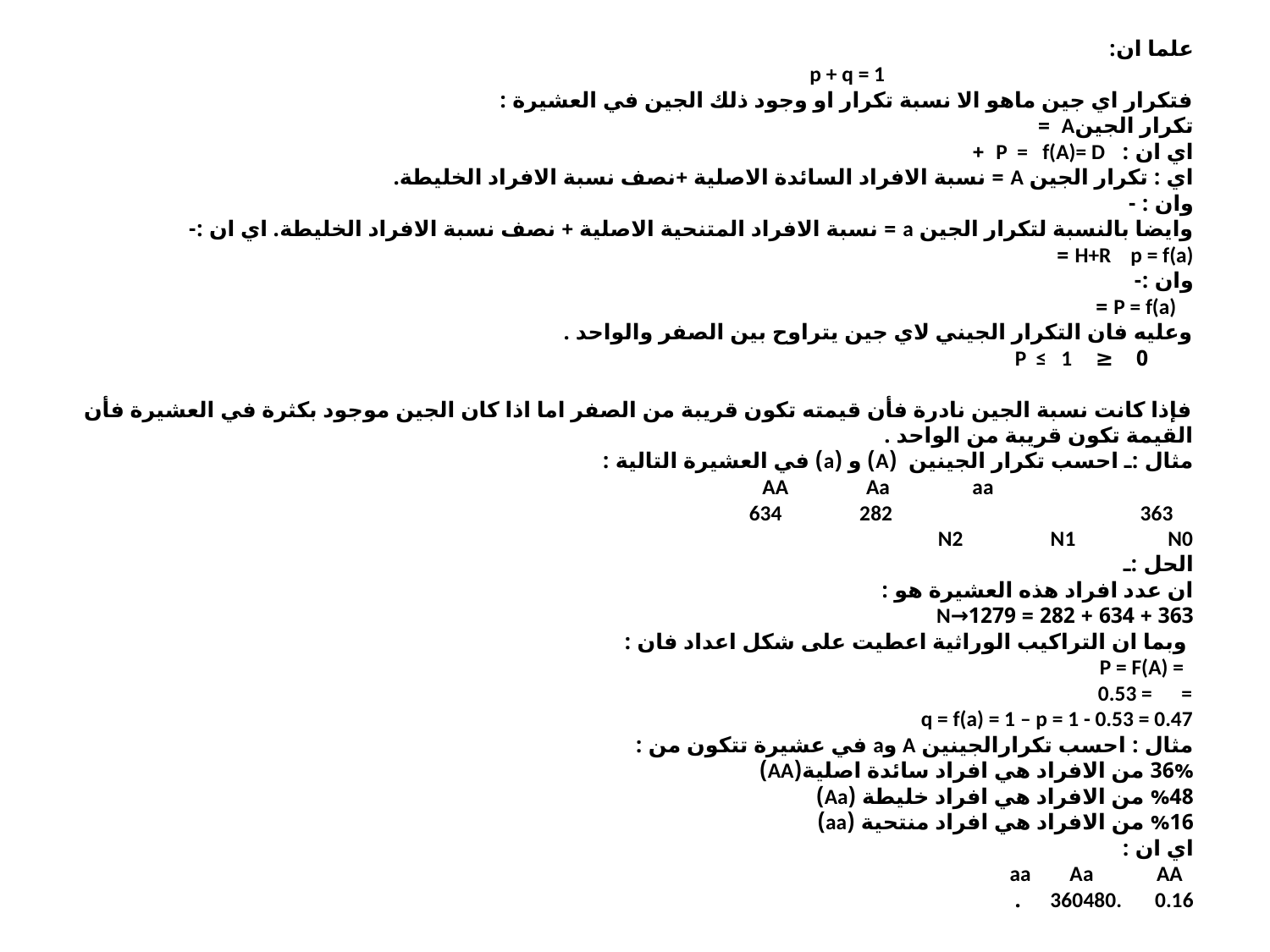

# علما ان: p + q = 1 فتكرار اي جين ماهو الا نسبة تكرار او وجود ذلك الجين في العشيرة : تكرار الجينA  = اي ان :   P  =   f(A)= D  + اي : تكرار الجين A = نسبة الافراد السائدة الاصلية +نصف نسبة الافراد الخليطة. وان : - وايضا بالنسبة لتكرار الجين a = نسبة الافراد المتنحية الاصلية + نصف نسبة الافراد الخليطة. اي ان :- H+R    p = f(a) = وان :- P = f(a) = وعليه فان التكرار الجيني لاي جين يتراوح بين الصفر والواحد . 0    ≤    P  ≤   1 فإذا كانت نسبة الجين نادرة فأن قيمته تكون قريبة من الصفر اما اذا كان الجين موجود بكثرة في العشيرة فأن القيمة تكون قريبة من الواحد . مثال :ـ احسب تكرار الجينين  (A) و (a) في العشيرة التالية : AA                Aa                 aa 634                282                                                   363 N2                  N1                   N0 الحل :ـ ان عدد افراد هذه العشيرة هو : 363 + 634 + 282 = 1279→N وبما ان التراكيب الوراثية اعطيت على شكل اعداد فان : P = F(A) = 0.53 =      = q = f(a) = 1 – p = 1 - 0.53 = 0.47 مثال : احسب تكرارالجينين A وa في عشيرة تتكون من : %36 من الافراد هي افراد سائدة اصلية(AA) %48 من الافراد هي افراد خليطة (Aa) %16 من الافراد هي افراد منتحية (aa) اي ان : aa        Aa             AA 0.16	480.	      360.